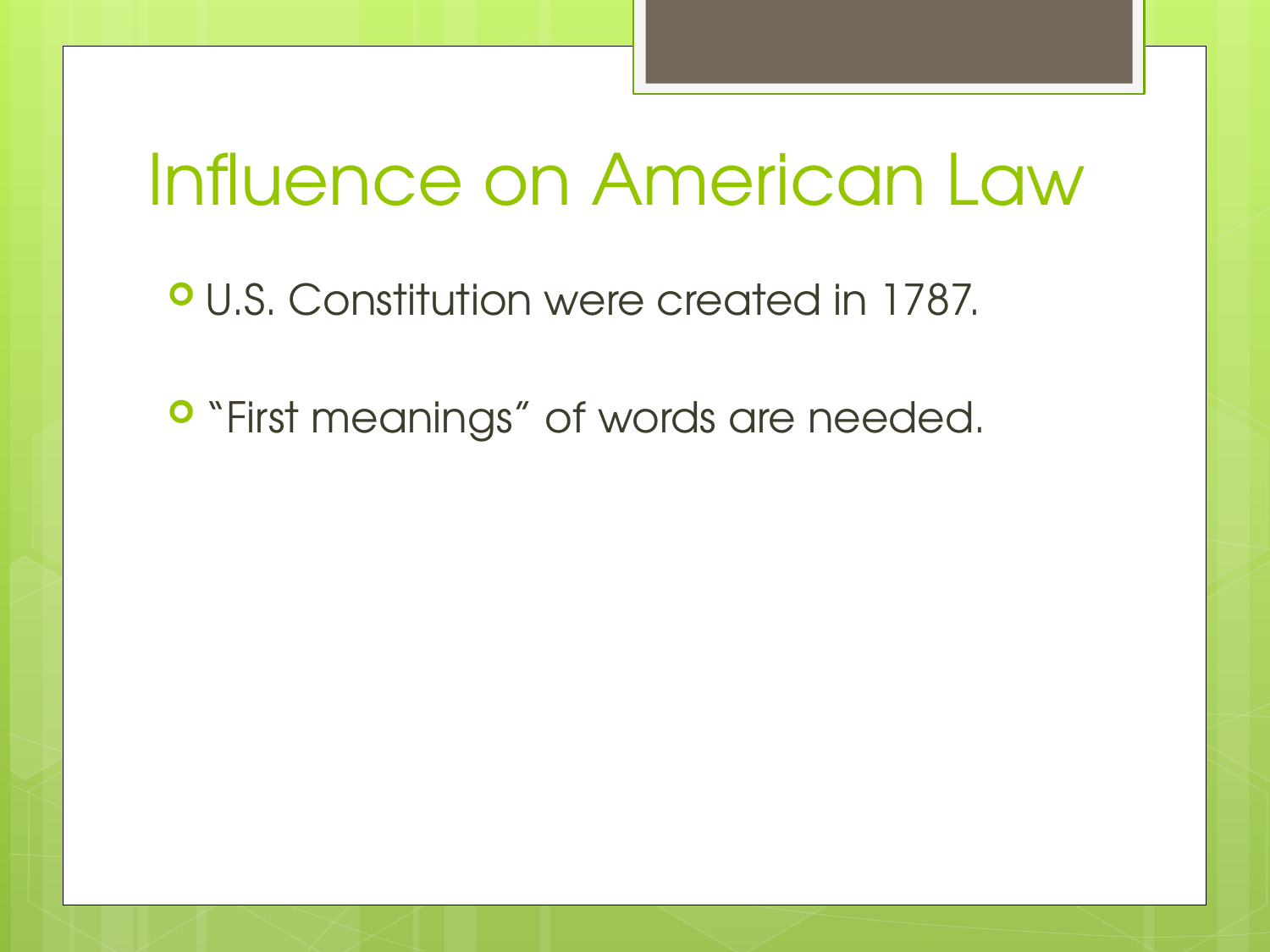

# Influence on American Law
U.S. Constitution were created in 1787.

“First meanings” of words are needed.